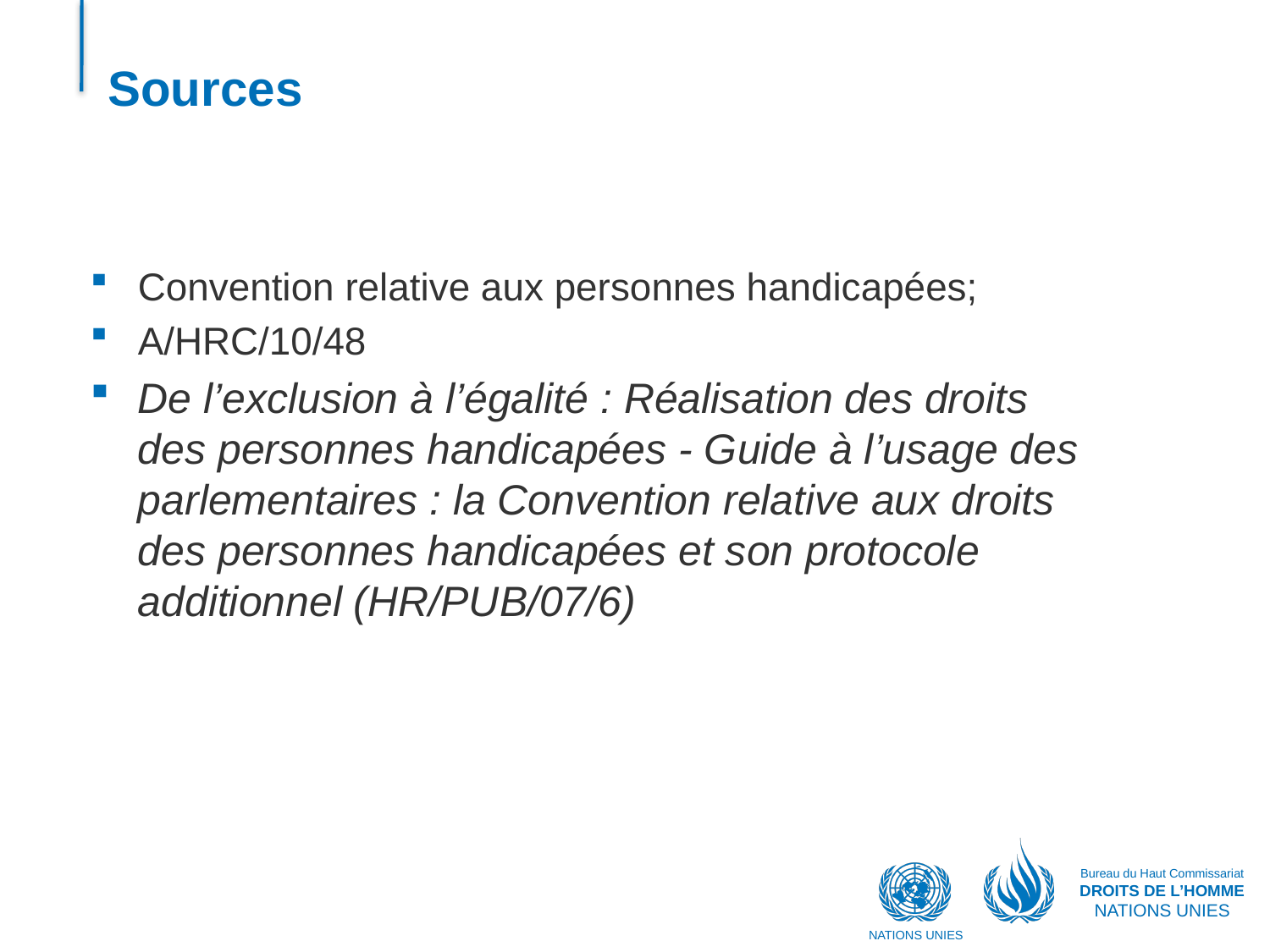

# Sources
Convention relative aux personnes handicapées;
A/HRC/10/48
De l’exclusion à l’égalité : Réalisation des droits des personnes handicapées - Guide à l’usage des parlementaires : la Convention relative aux droits des personnes handicapées et son protocole additionnel (HR/PUB/07/6)

Bureau du Haut Commissariat
DROITS DE L’HOMME
NATIONS UNIES
NATIONS UNIES